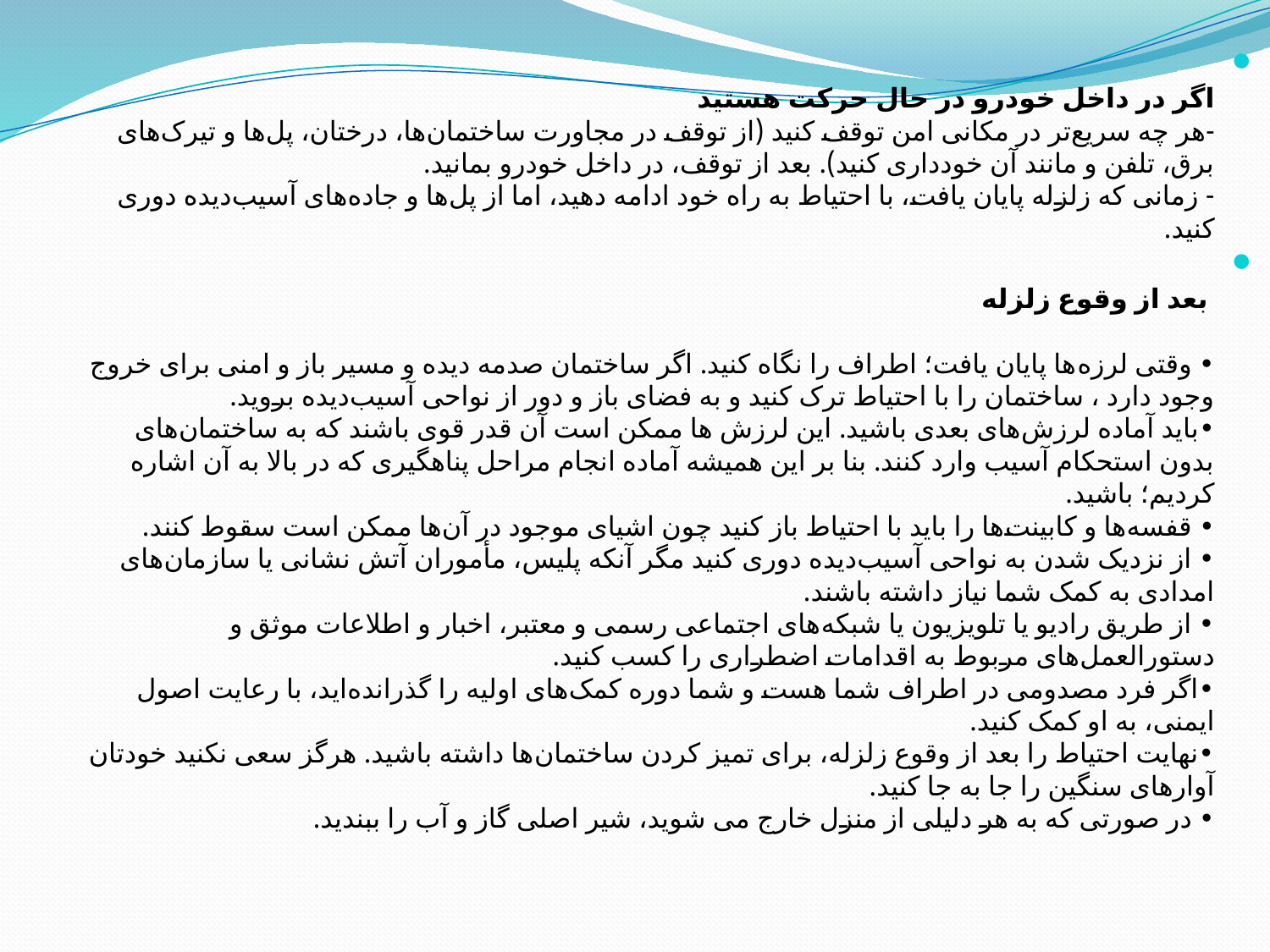

اگر در داخل خودرو در حال حرکت هستید‌
-هر چه سریع‌تر در مکانی امن توقف کنید (از توقف در مجاورت ساختمان‌ها‌، درختان، پل‌ها و تیرک‌های برق، تلفن و مانند آن خودداری کنید). بعد از توقف، در داخل خودرو بمانید.
- زمانی که زلزله پایان یافت‌، با احتیاط به راه خود ادامه دهید، اما از پل‌ها و جاده‌های آسیب‌دید‌ه دوری کنید.
 بعد از وقوع زلزله
• وقتی لرزه‌ها پایان یافت؛ اطراف را نگاه کنید. اگر ساختمان صدمه دیده و مسیر باز و امنی برای خروج وجود دارد ، ساختمان را با احتیاط ترک کنید و به فضای باز و دور از نواحی آسیب‌دیده بروید.
•باید آماده ‌لرزش‌های بعدی باشید. ‌این لرزش ها ممکن است آن قدر قوی باشند که به ساختمان‌های بدون استحکام آسیب وارد کنند. بنا بر این همیشه آماده انجام مراحل پناهگیری که در بالا به آن اشاره کردیم؛ باشید.
• قفسه‌ها و کابینت‌ها را باید ‌با احتیاط باز کنید چون اشیای موجود در آن‌ها ممکن است سقوط کنند.
• از ‌نزدیک ‌شدن به نواحی آسیب‌دید‌ه دوری کنید مگر آنکه ‌پلیس‌، مأموران آتش نشانی یا سازمان‌های امدادی به کمک شما نیاز داشته باشند.
• از طریق رادیو یا تلویزیون یا شبکه‌های اجتماعی رسمی و معتبر، اخبار و اطلاعات موثق و دستورالعمل‌های مربوط به اقدامات اضطراری را کسب کنید.
•اگر فرد مصدومی در اطراف شما هست و شما دوره کمک‌های اولیه را گذرانده‌اید، با رعایت اصول ایمنی، به او کمک کنید.
•نهایت احتیاط را بعد از وقوع زلزله، برای تمیز کردن ساختمان‌ها داشته باشید. هرگز سعی نکنید خودتان آوارهای سنگین را جا به جا کنید.
• در صورتی که به هر دلیلی از منزل خارج می شوید، شیر اصلی گاز و آب را ببندید.